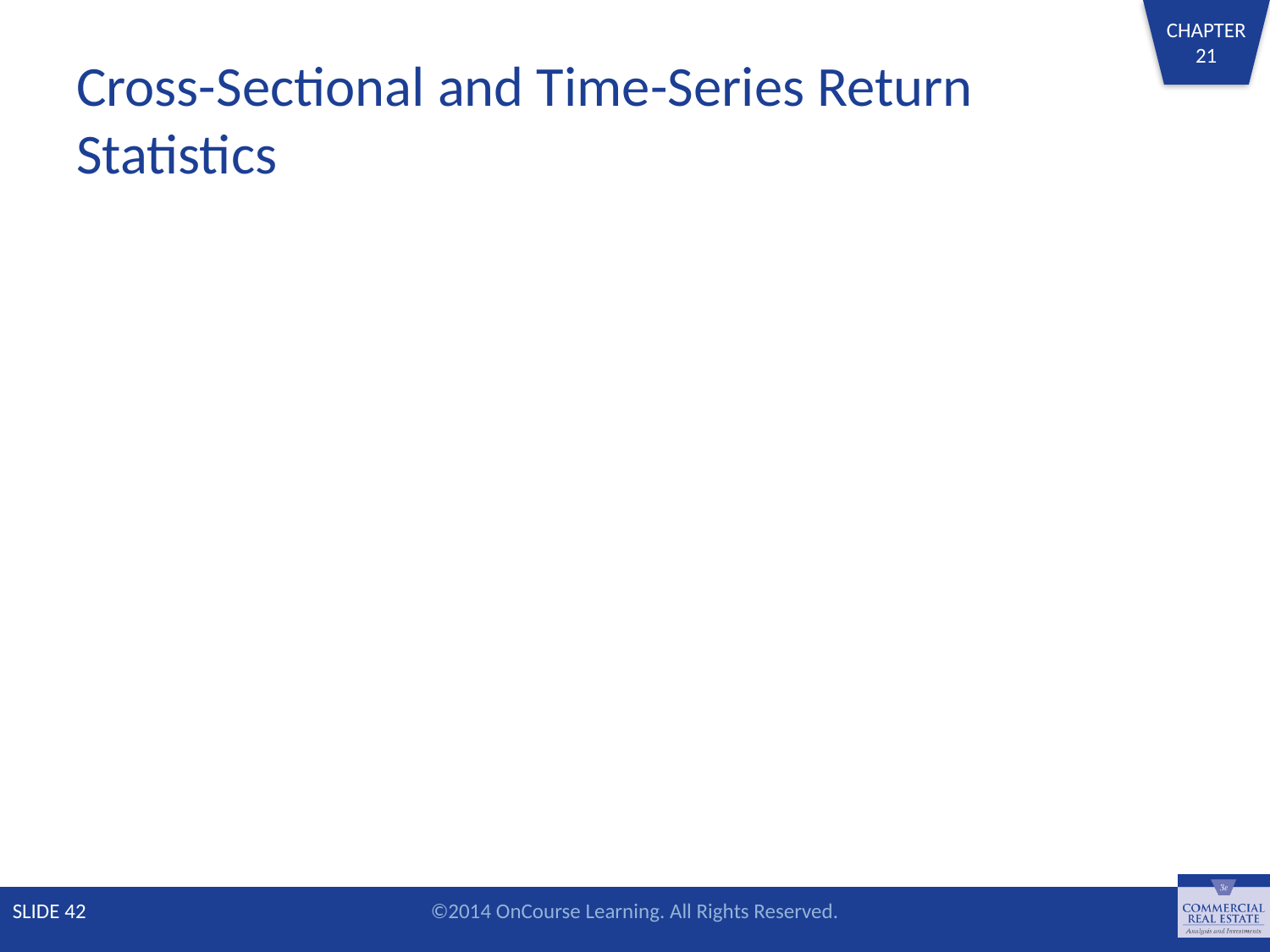

# Cross-Sectional and Time-Series Return Statistics

SLIDE 42